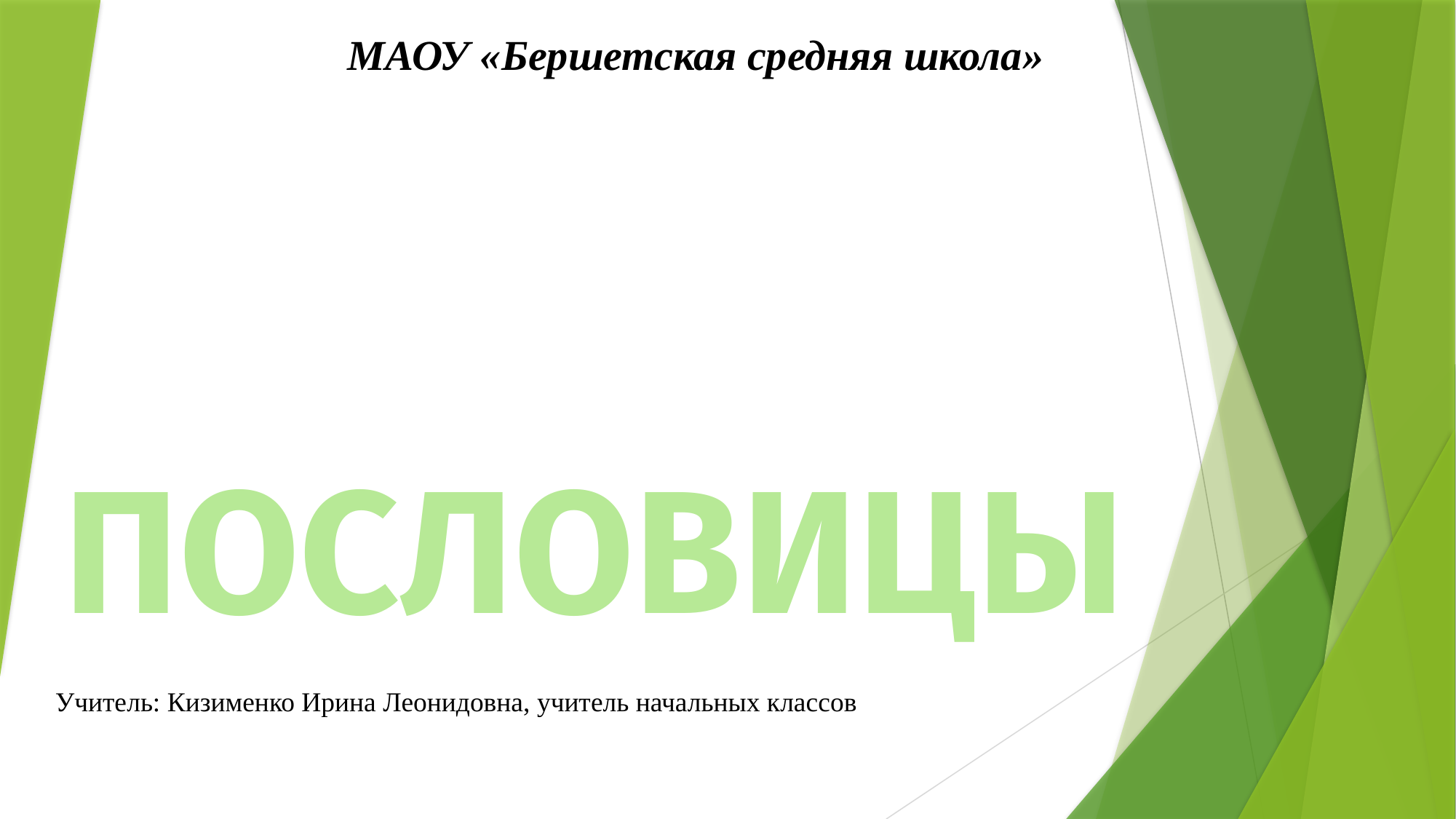

МАОУ «Бершетская средняя школа»
# ПОСЛОВИЦЫ
Учитель: Кизименко Ирина Леонидовна, учитель начальных классов